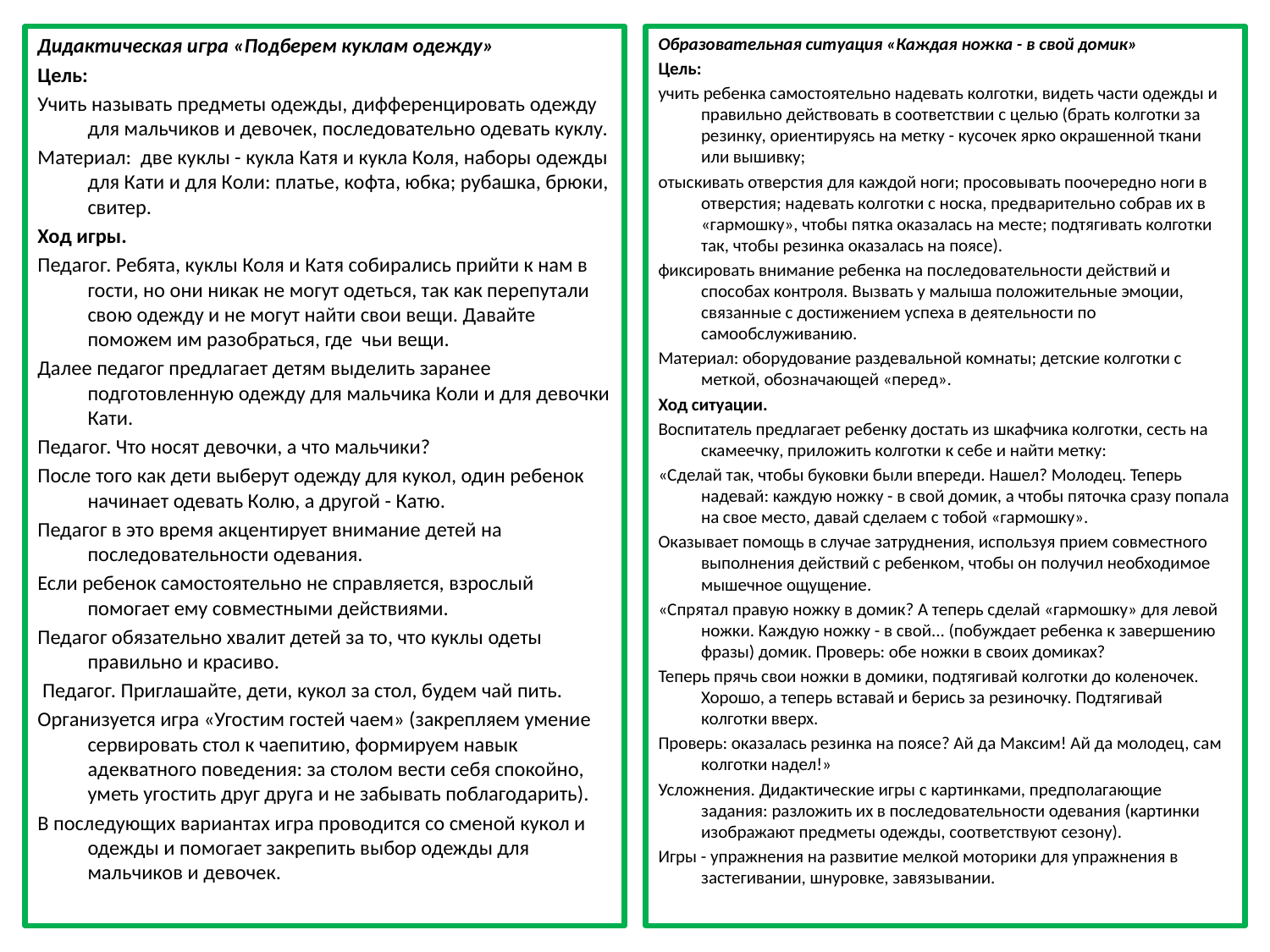

Дидактическая игра «Подберем куклам одежду»
Цель:
Учить называть предметы одежды, дифференцировать одежду для мальчиков и девочек, последовательно одевать куклу.
Материал:  две куклы - кукла Катя и кукла Коля, наборы одежды для Кати и для Коли: платье, кофта, юбка; рубашка, брюки, свитер.
Ход игры.
Педагог. Ребята, куклы Коля и Катя собирались прийти к нам в гости, но они никак не могут одеться, так как перепутали свою одежду и не могут найти свои вещи. Давайте поможем им разобраться, где  чьи вещи.
Далее педагог предлагает детям выделить заранее подготовленную одежду для мальчика Коли и для девочки Кати.
Педагог. Что носят девочки, а что мальчики?
После того как дети выберут одежду для кукол, один ребенок начинает одевать Колю, а другой - Катю.
Педагог в это время акцентирует внимание детей на последовательности одевания.
Если ребенок самостоятельно не справляется, взрослый помогает ему совместными действиями.
Педагог обязательно хвалит детей за то, что куклы одеты правильно и красиво.
 Педагог. Приглашайте, дети, кукол за стол, будем чай пить.
Организуется игра «Угостим гостей чаем» (закрепляем умение сервировать стол к чаепитию, формируем навык адекватного поведения: за столом вести себя спокойно, уметь угостить друг друга и не забывать поблагодарить).
В последующих вариантах игра проводится со сменой кукол и одежды и помогает закрепить выбор одежды для мальчиков и девочек.

Образовательная ситуация «Каждая ножка - в свой домик»
Цель:
учить ребенка самостоятельно надевать колготки, видеть части одежды и правильно действовать в соответствии с целью (брать колготки за резинку, ориентируясь на метку - кусочек ярко окрашенной ткани или вышивку;
отыскивать отверстия для каждой ноги; просовывать поочередно ноги в отверстия; надевать колготки с носка, предварительно собрав их в «гармошку», чтобы пятка оказалась на месте; подтягивать колготки так, чтобы резинка оказалась на поясе).
фиксировать внимание ребенка на последовательности действий и способах контроля. Вызвать у малыша положительные эмоции, связанные с достижением успеха в деятельности по самообслуживанию.
Материал: оборудование раздевальной комнаты; детские колготки с меткой, обозначающей «перед».
Ход ситуации.
Воспитатель предлагает ребенку достать из шкафчика колготки, сесть на скамеечку, приложить колготки к себе и найти метку:
«Сделай так, чтобы буковки были впереди. Нашел? Молодец. Теперь надевай: каждую ножку - в свой домик, а чтобы пяточка сразу попала на свое место, давай сделаем с тобой «гармошку».
Оказывает помощь в случае затруднения, используя прием совместного выполнения действий с ребенком, чтобы он получил необходимое мышечное ощущение.
«Спрятал правую ножку в домик? А теперь сделай «гармошку» для левой ножки. Каждую ножку - в свой... (побуждает ребенка к завершению фразы) домик. Проверь: обе ножки в своих домиках?
Теперь прячь свои ножки в домики, подтягивай колготки до коленочек. Хорошо, а теперь вставай и берись за резиночку. Подтягивай колготки вверх.
Проверь: оказалась резинка на поясе? Ай да Максим! Ай да молодец, сам колготки надел!»
Усложнения. Дидактические игры с картинками, предполагающие задания: разложить их в последовательности одевания (картинки изображают предметы одежды, соответствуют сезону).
Игры - упражнения на развитие мелкой моторики для упражнения в застегивании, шнуровке, завязывании.